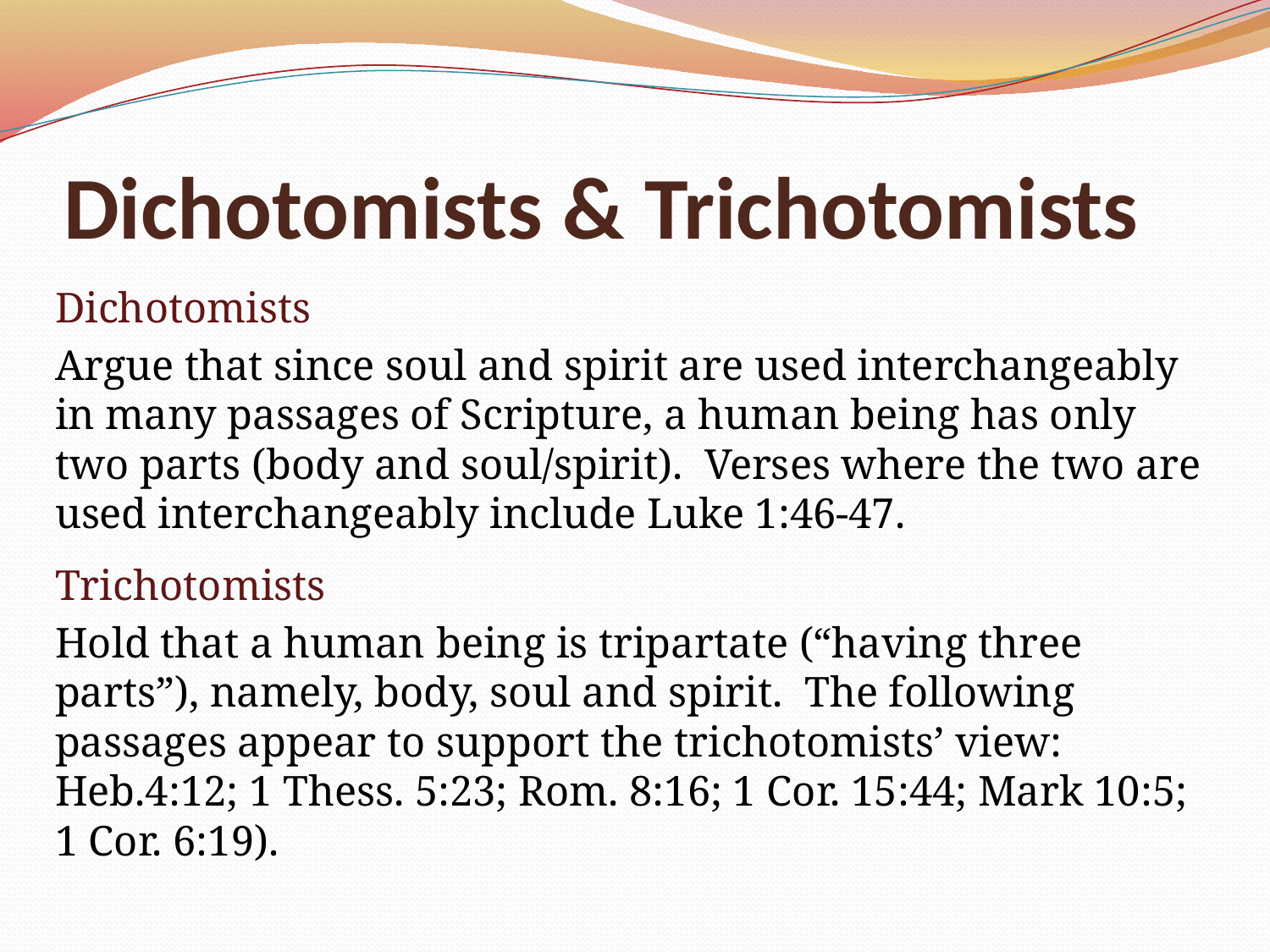

# Dichotomists & Trichotomists
Dichotomists
Argue that since soul and spirit are used interchangeably in many passages of Scripture, a human being has only two parts (body and soul/spirit).  Verses where the two are used interchangeably include Luke 1:46-47.
Trichotomists
Hold that a human being is tripartate (“having three parts”), namely, body, soul and spirit.  The following passages appear to support the trichotomists’ view: Heb.4:12; 1 Thess. 5:23; Rom. 8:16; 1 Cor. 15:44; Mark 10:5; 1 Cor. 6:19).